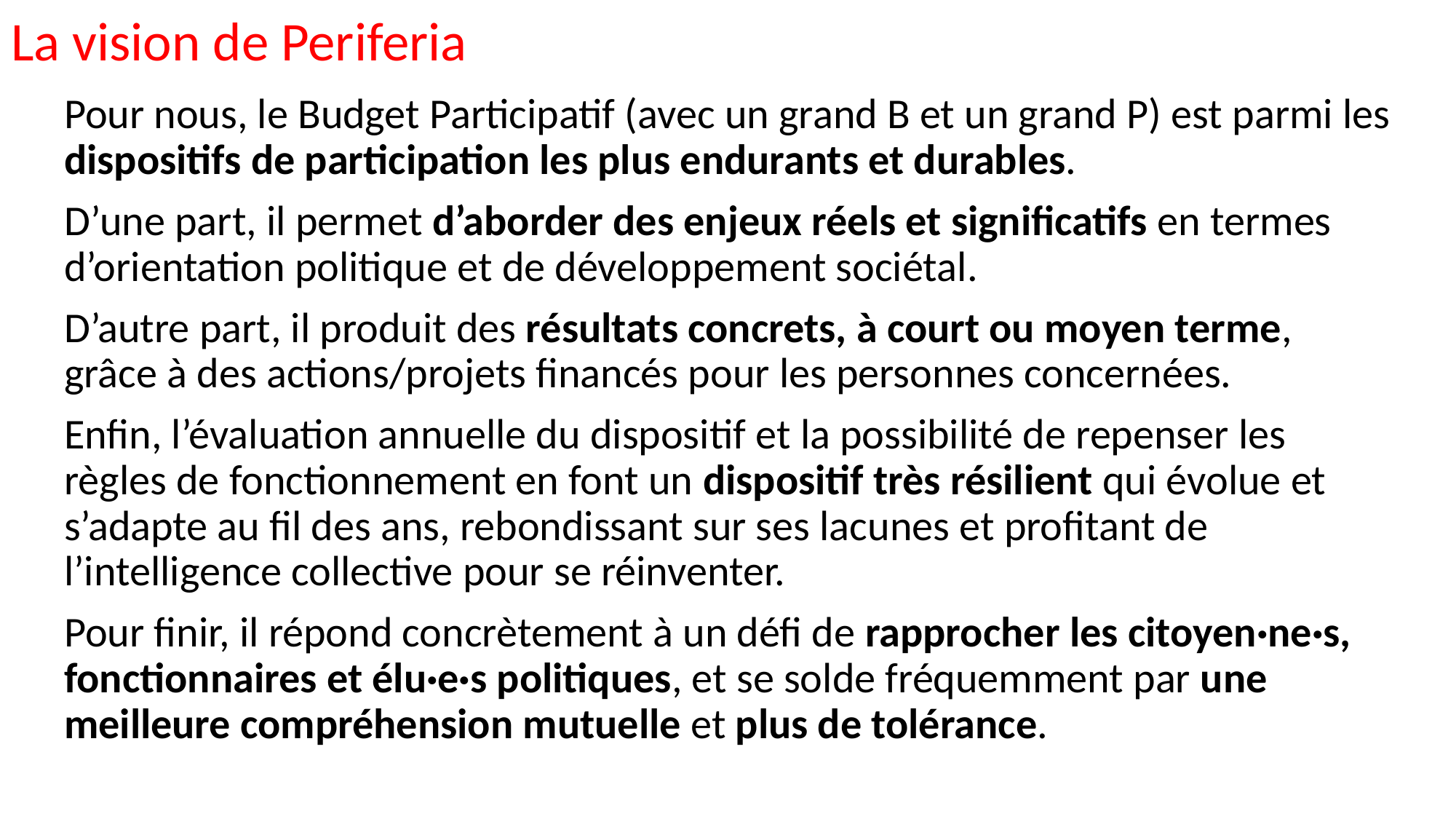

La vision de Periferia
Pour nous, le Budget Participatif (avec un grand B et un grand P) est parmi les dispositifs de participation les plus endurants et durables.
D’une part, il permet d’aborder des enjeux réels et significatifs en termes d’orientation politique et de développement sociétal.
D’autre part, il produit des résultats concrets, à court ou moyen terme, grâce à des actions/projets financés pour les personnes concernées.
Enfin, l’évaluation annuelle du dispositif et la possibilité de repenser les règles de fonctionnement en font un dispositif très résilient qui évolue et s’adapte au fil des ans, rebondissant sur ses lacunes et profitant de l’intelligence collective pour se réinventer.
Pour finir, il répond concrètement à un défi de rapprocher les citoyen·ne·s, fonctionnaires et élu·e·s politiques, et se solde fréquemment par une meilleure compréhension mutuelle et plus de tolérance.